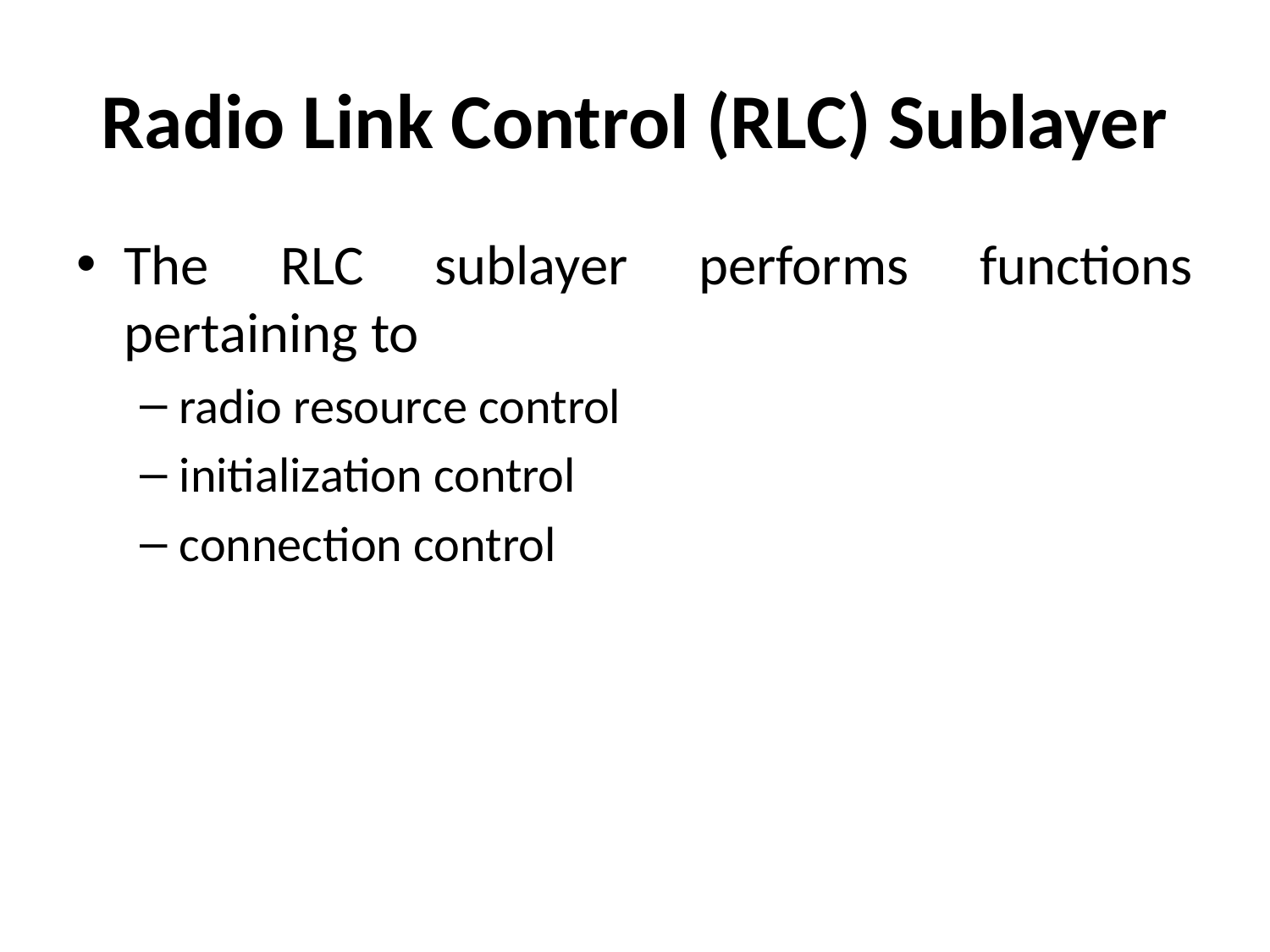

# Radio Link Control (RLC) Sublayer
The RLC sublayer performs functions pertaining to
radio resource control
initialization control
connection control